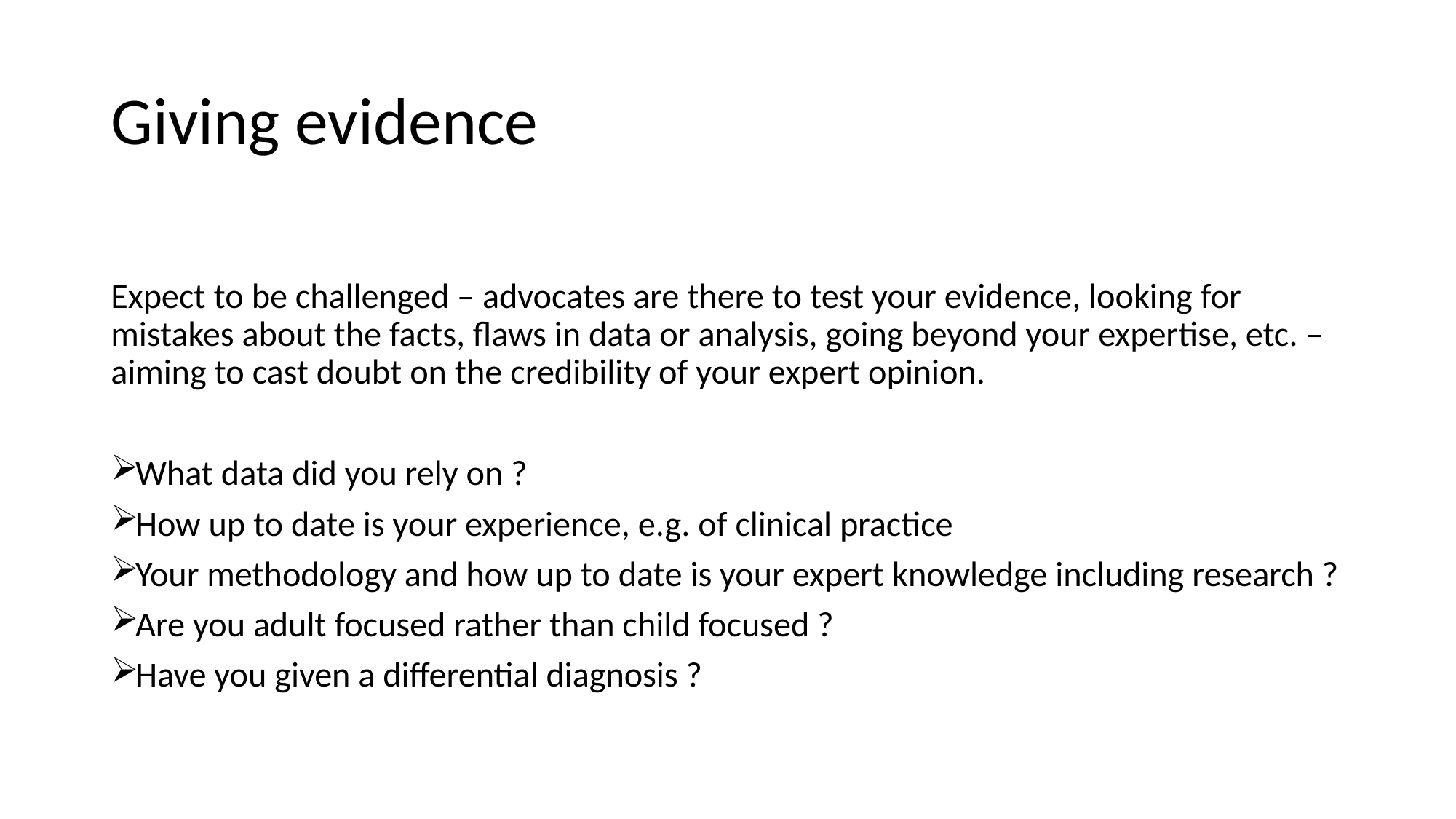

# Giving evidence

Expect to be challenged – advocates are there to test your evidence, looking for mistakes about the facts, flaws in data or analysis, going beyond your expertise, etc. – aiming to cast doubt on the credibility of your expert opinion.

What data did you rely on ?
How up to date is your experience, e.g. of clinical practice
Your methodology and how up to date is your expert knowledge including research ?
Are you adult focused rather than child focused ?
Have you given a differential diagnosis ?